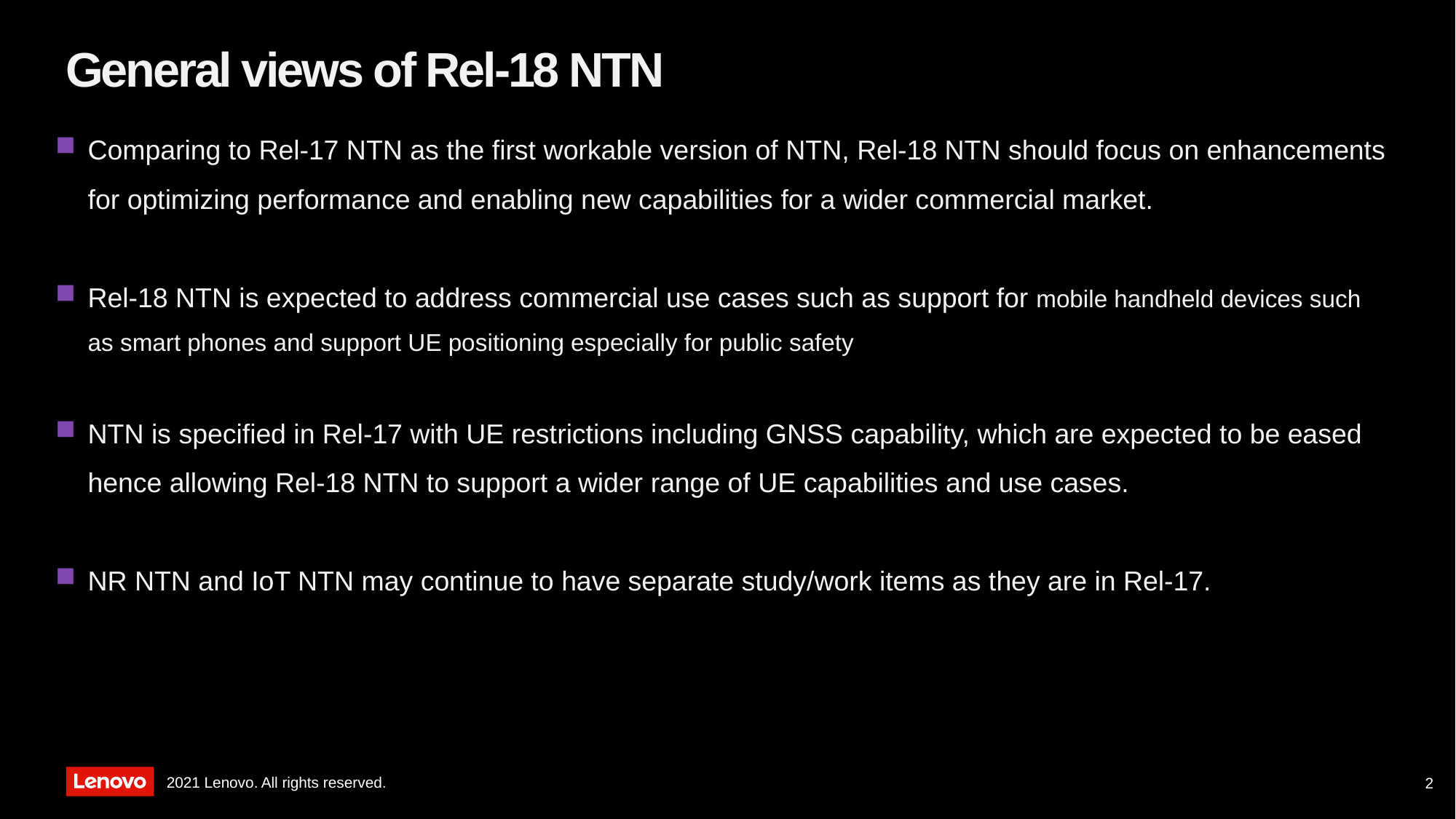

# General views of Rel-18 NTN
Comparing to Rel-17 NTN as the first workable version of NTN, Rel-18 NTN should focus on enhancements for optimizing performance and enabling new capabilities for a wider commercial market.

Rel-18 NTN is expected to address commercial use cases such as support for mobile handheld devices such as smart phones and support UE positioning especially for public safety

NTN is specified in Rel-17 with UE restrictions including GNSS capability, which are expected to be eased hence allowing Rel-18 NTN to support a wider range of UE capabilities and use cases.

NR NTN and IoT NTN may continue to have separate study/work items as they are in Rel-17.
2